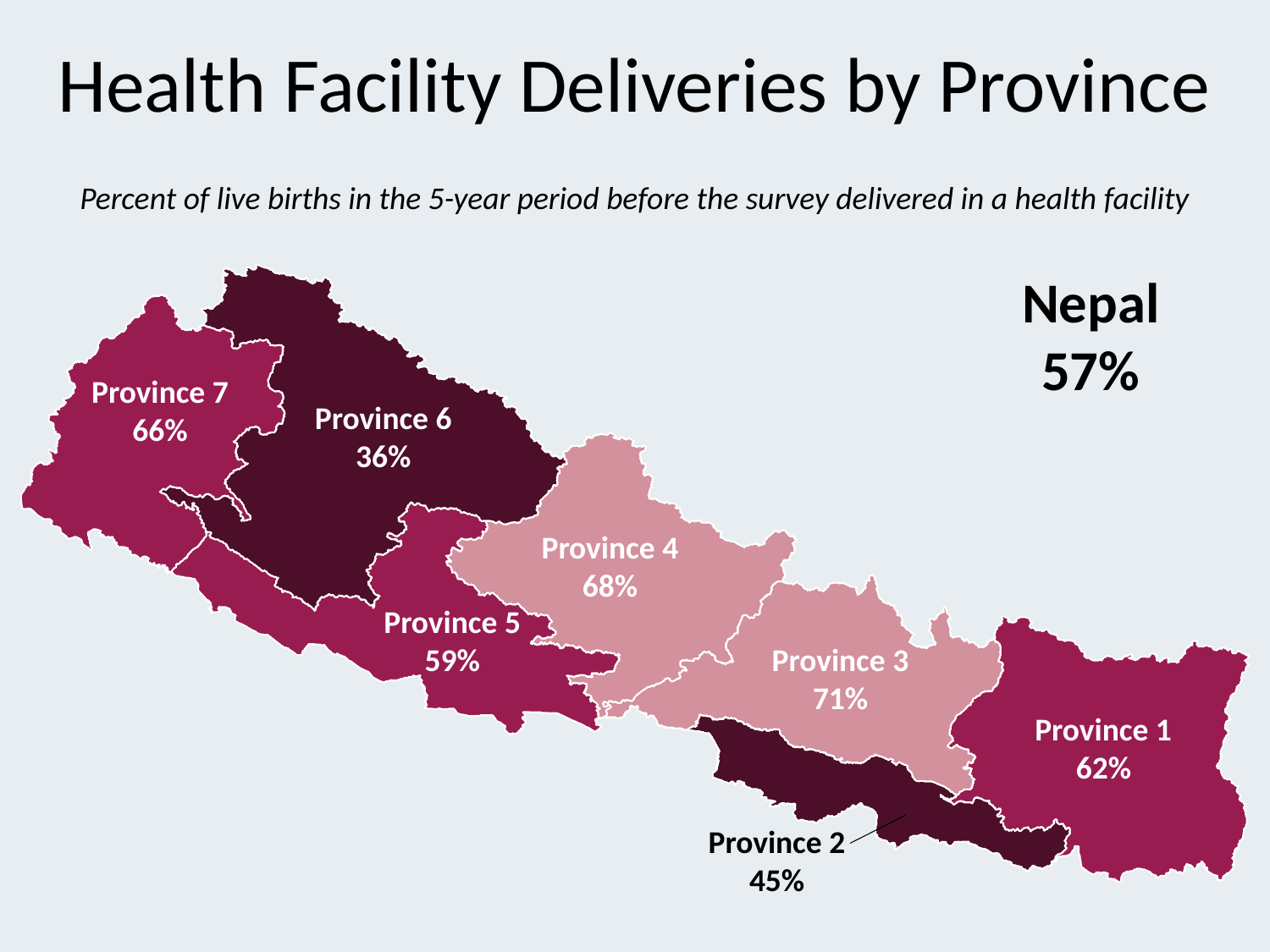

# Health Facility Deliveries by Province
Percent of live births in the 5-year period before the survey delivered in a health facility
Nepal
57%

Province 7
66%
Province 6
36%

Province 4
68%

Province 5
59%

Province 3
71%
Province 1
62%

Province 2
45%